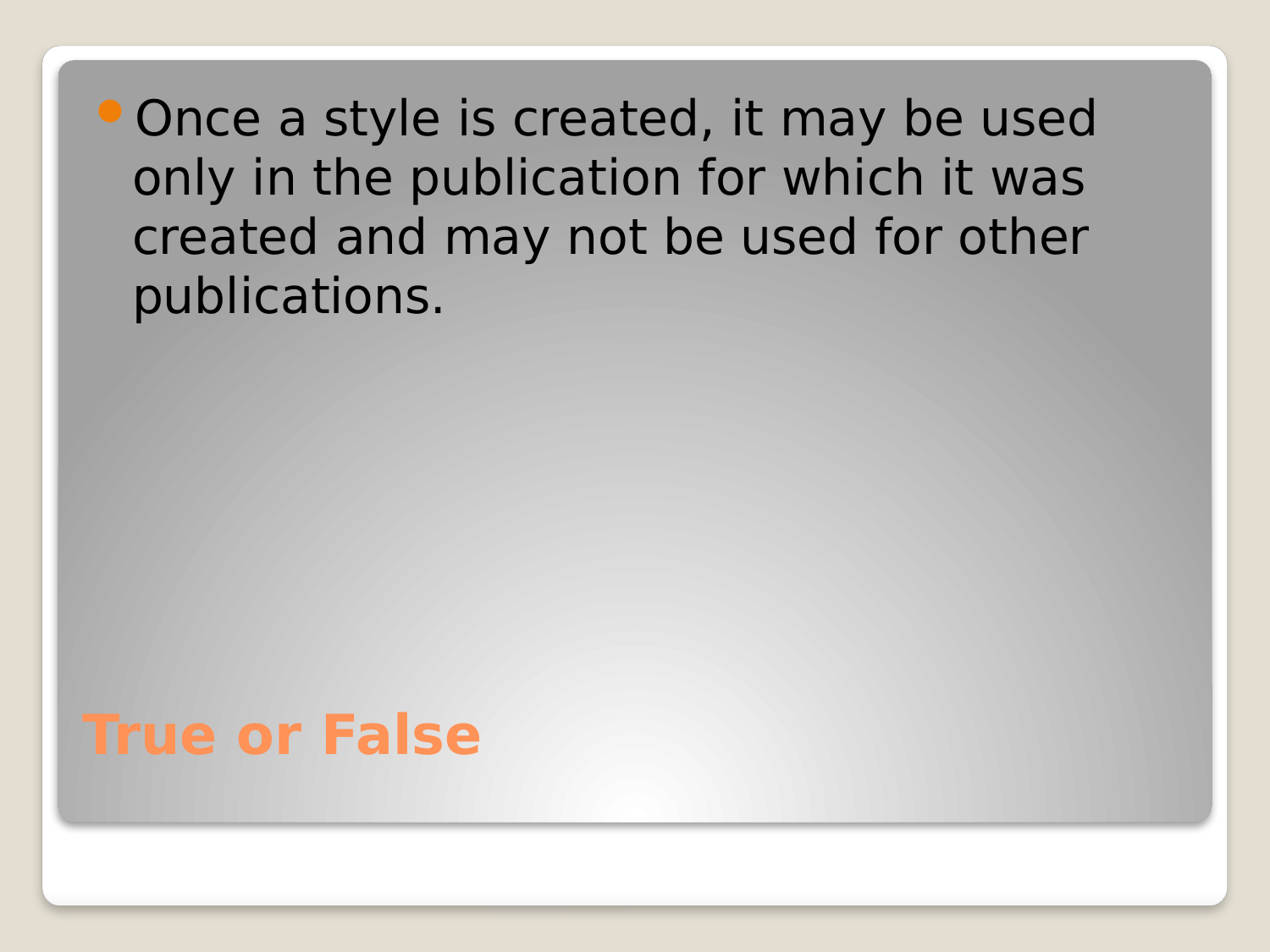

Once a style is created, it may be used only in the publication for which it was created and may not be used for other publications.
# True or False